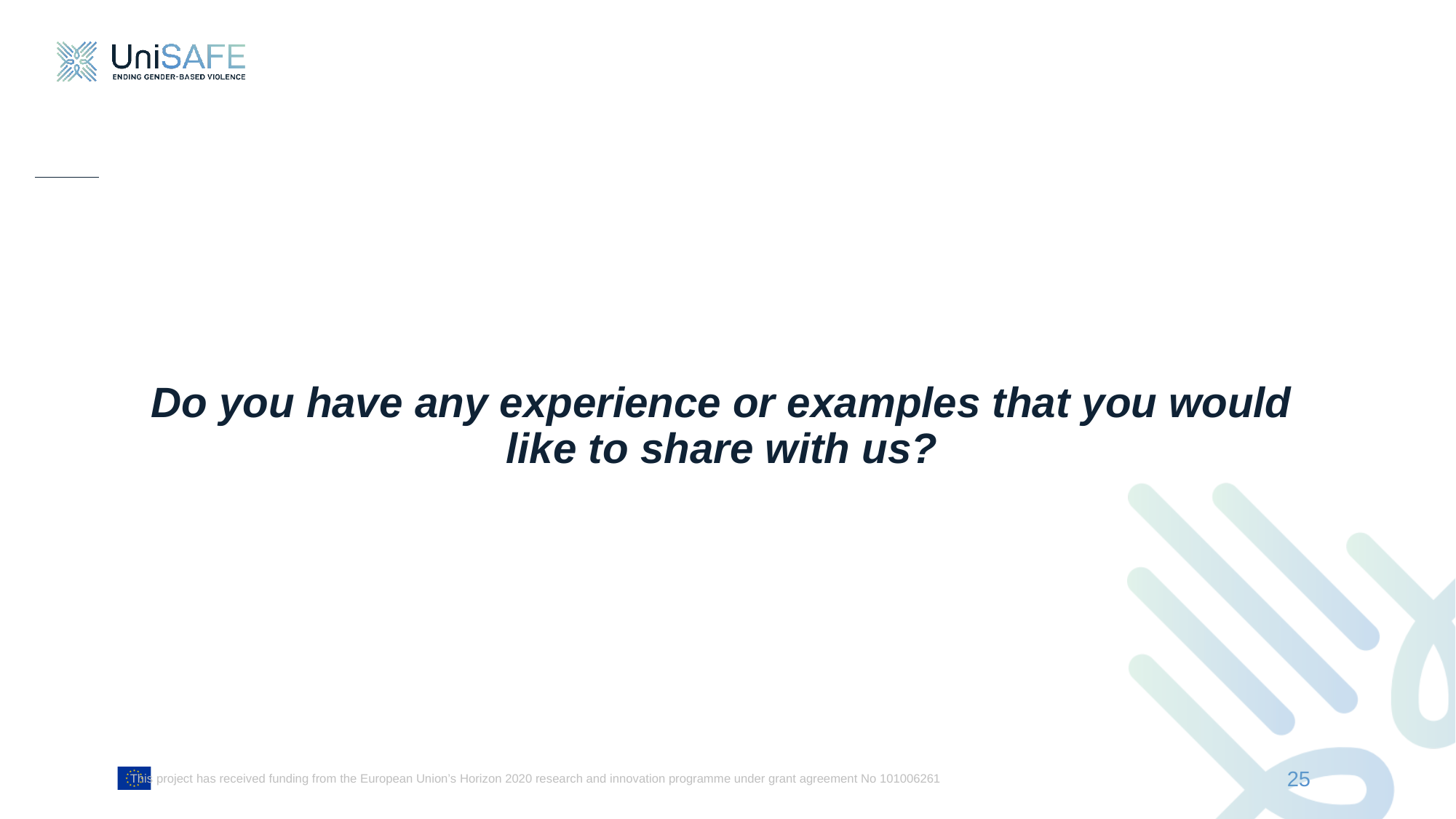

# Do you have any experience or examples that you would like to share with us?
25